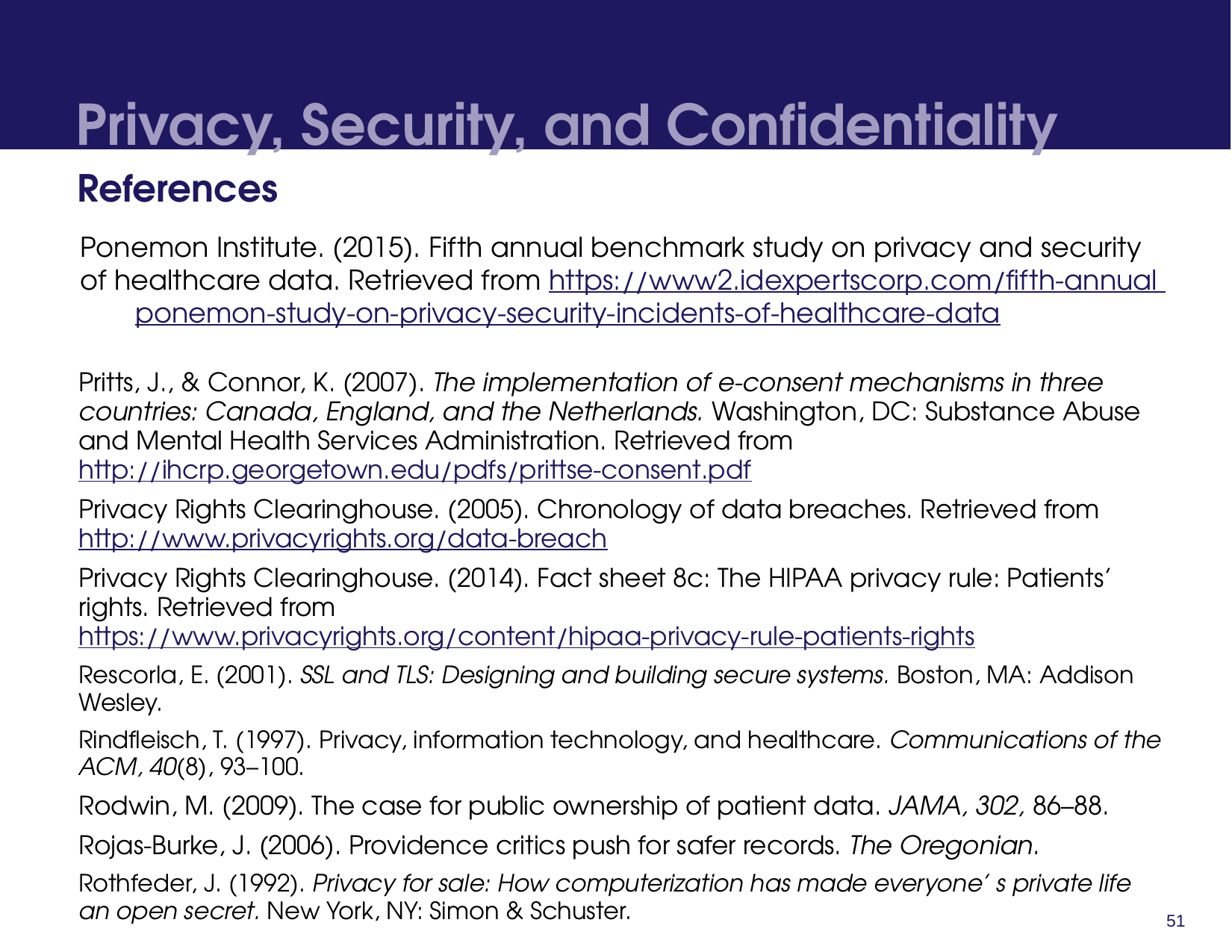

# Privacy, Security, and Confidentiality
References
Ponemon Institute. (2015). Fifth annual benchmark study on privacy and security
of healthcare data. Retrieved from https://www2.idexpertscorp.com/fifth-annual ponemon-study-on-privacy-security-incidents-of-healthcare-data

Pritts, J., & Connor, K. (2007). The implementation of e-consent mechanisms in three countries: Canada, England, and the Netherlands. Washington, DC: Substance Abuse and Mental Health Services Administration. Retrieved from http://ihcrp.georgetown.edu/pdfs/prittse-consent.pdf
Privacy Rights Clearinghouse. (2005). Chronology of data breaches. Retrieved from http://www.privacyrights.org/data-breach
Privacy Rights Clearinghouse. (2014). Fact sheet 8c: The HIPAA privacy rule: Patients’ rights. Retrieved from https://www.privacyrights.org/content/hipaa-privacy-rule-patients-rights
Rescorla, E. (2001). SSL and TLS: Designing and building secure systems. Boston, MA: Addison Wesley.
Rindfleisch, T. (1997). Privacy, information technology, and healthcare. Communications of the ACM, 40(8), 93–100.
Rodwin, M. (2009). The case for public ownership of patient data. JAMA, 302, 86–88.
Rojas-Burke, J. (2006). Providence critics push for safer records. The Oregonian.
Rothfeder, J. (1992). Privacy for sale: How computerization has made everyone’ s private life an open secret. New York, NY: Simon & Schuster.

51